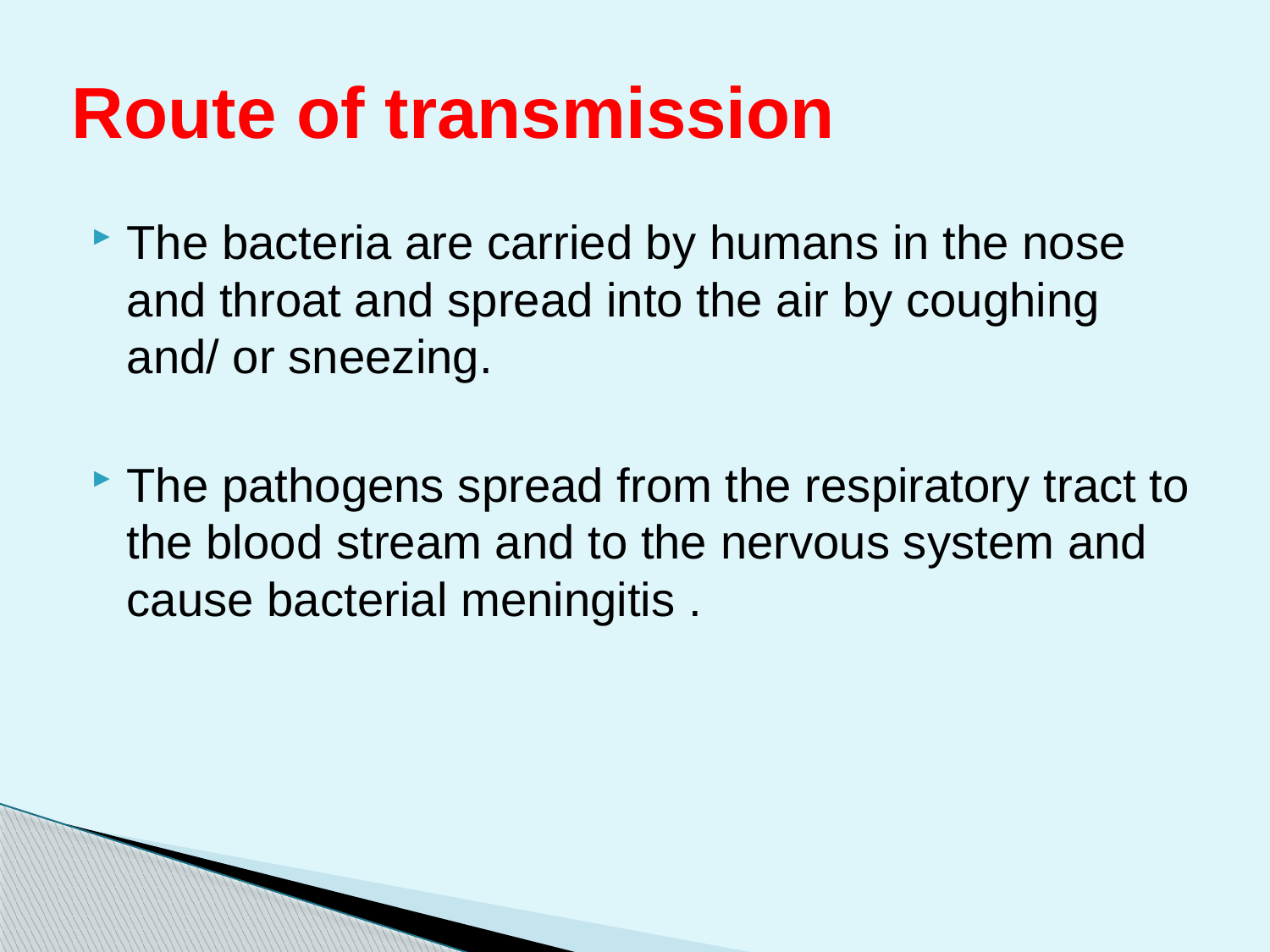

# Route of transmission
The bacteria are carried by humans in the nose and throat and spread into the air by coughing and/ or sneezing.

The pathogens spread from the respiratory tract to the blood stream and to the nervous system and cause bacterial meningitis .